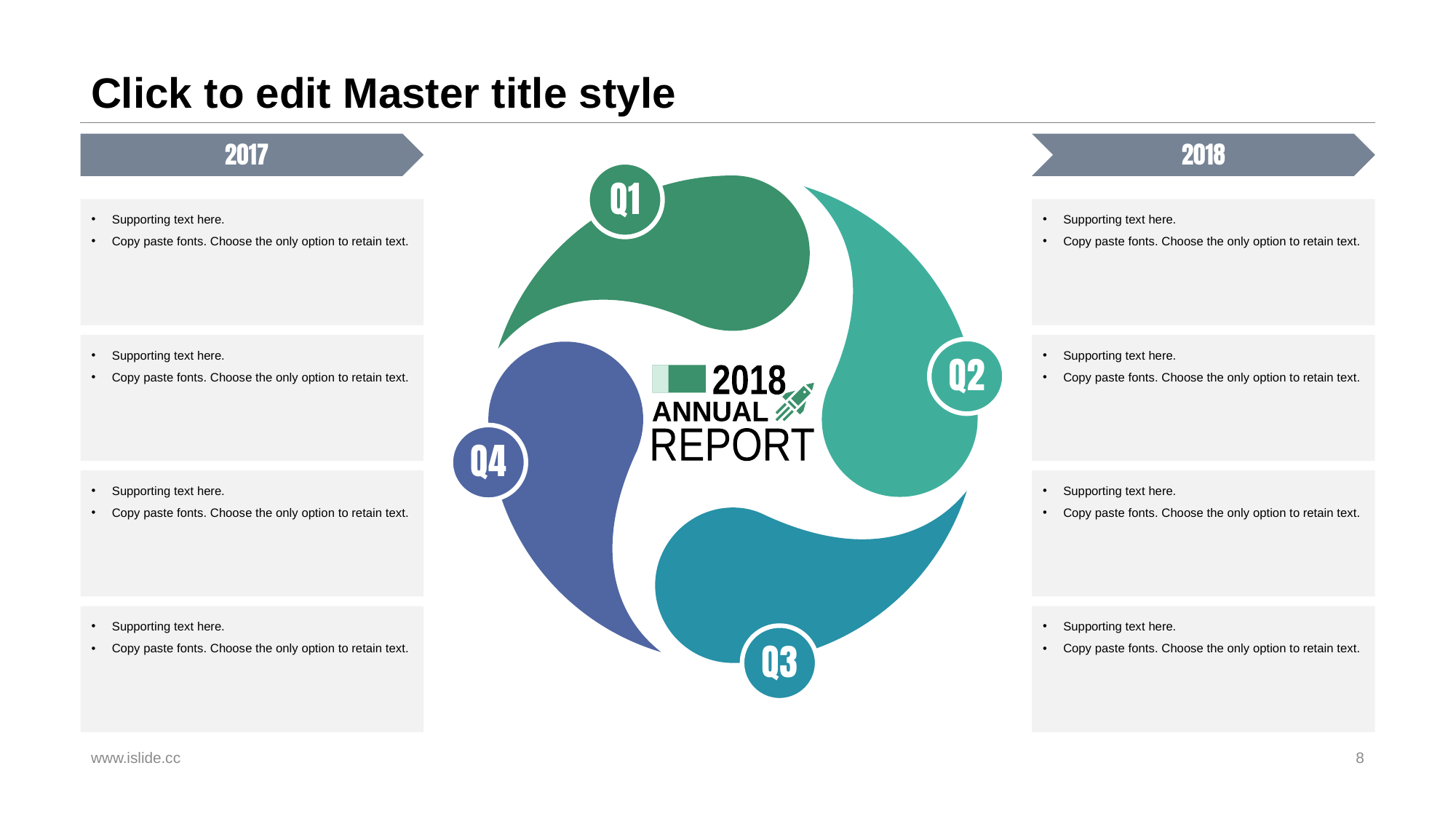

# Click to edit Master title style
2017
2018
Q1

Supporting text here.
Copy paste fonts. Choose the only option to retain text.
Supporting text here.
Copy paste fonts. Choose the only option to retain text.

Supporting text here.
Copy paste fonts. Choose the only option to retain text.
Supporting text here.
Copy paste fonts. Choose the only option to retain text.
Q2

2018

ANNUAL
Q4
REPORT
Supporting text here.
Copy paste fonts. Choose the only option to retain text.
Supporting text here.
Copy paste fonts. Choose the only option to retain text.

Supporting text here.
Copy paste fonts. Choose the only option to retain text.
Supporting text here.
Copy paste fonts. Choose the only option to retain text.
Q3
www.islide.cc
8